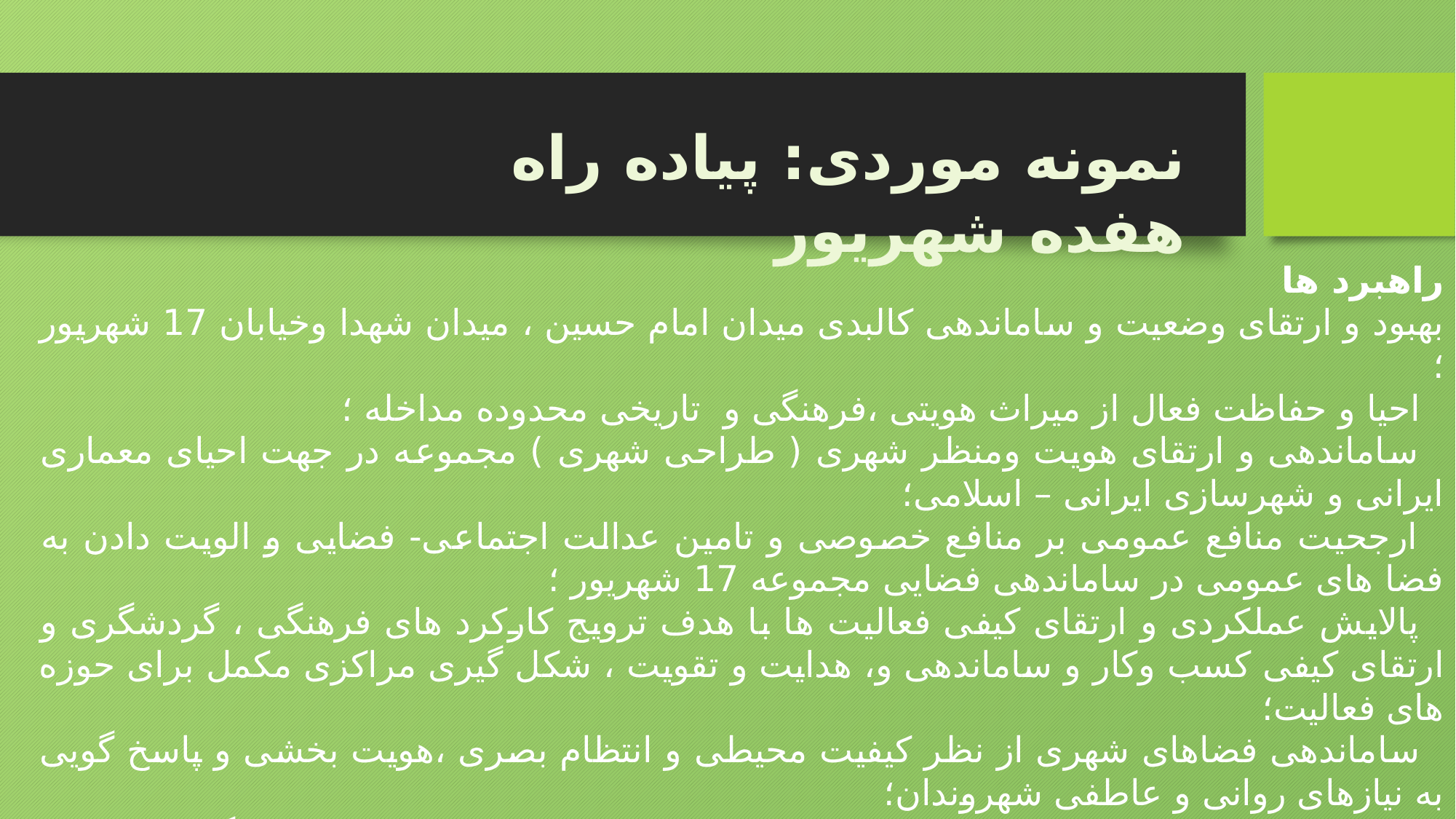

نمونه موردی: پیاده راه هفده شهریور
راهبرد ها
بهبود و ارتقای وضعیت و ساماندهی کالبدی میدان امام حسین ، میدان شهدا وخیابان 17 شهریور ؛
  احیا و حفاظت فعال از میراث هویتی ،فرهنگی و  تاریخی محدوده مداخله ؛
  ساماندهی و ارتقای هویت ومنظر شهری ( طراحی شهری ) مجموعه در جهت احیای معماری ایرانی و شهرسازی ایرانی – اسلامی؛
  ارجحیت منافع عمومی بر منافع خصوصی و تامین عدالت اجتماعی- فضایی و الویت دادن به فضا های عمومی در ساماندهی فضایی مجموعه 17 شهریور ؛
  پالایش عملکردی و ارتقای کیفی فعالیت ها با هدف ترویج کارکرد های فرهنگی ، گردشگری و ارتقای کیفی کسب وکار و ساماندهی و، هدایت و تقویت ، شکل گیری مراکزی مکمل برای حوزه های فعالیت؛
  ساماندهی فضاهای شهری از نظر کیفیت محیطی و انتظام بصری ،هویت بخشی و پاسخ گویی به نیازهای روانی و عاطفی شهروندان؛
  ارتقای کیفیت محیط شهری از طریق توسعه عرصه های عمومی، ایجاد سرزندگی در محیط شهری و ایجاد نشانه های هویتی
  ارتقای کیفیت معماری در محدودهاز طریق ساماندهی نماها وسیما و منظر شهری محور و میادین.